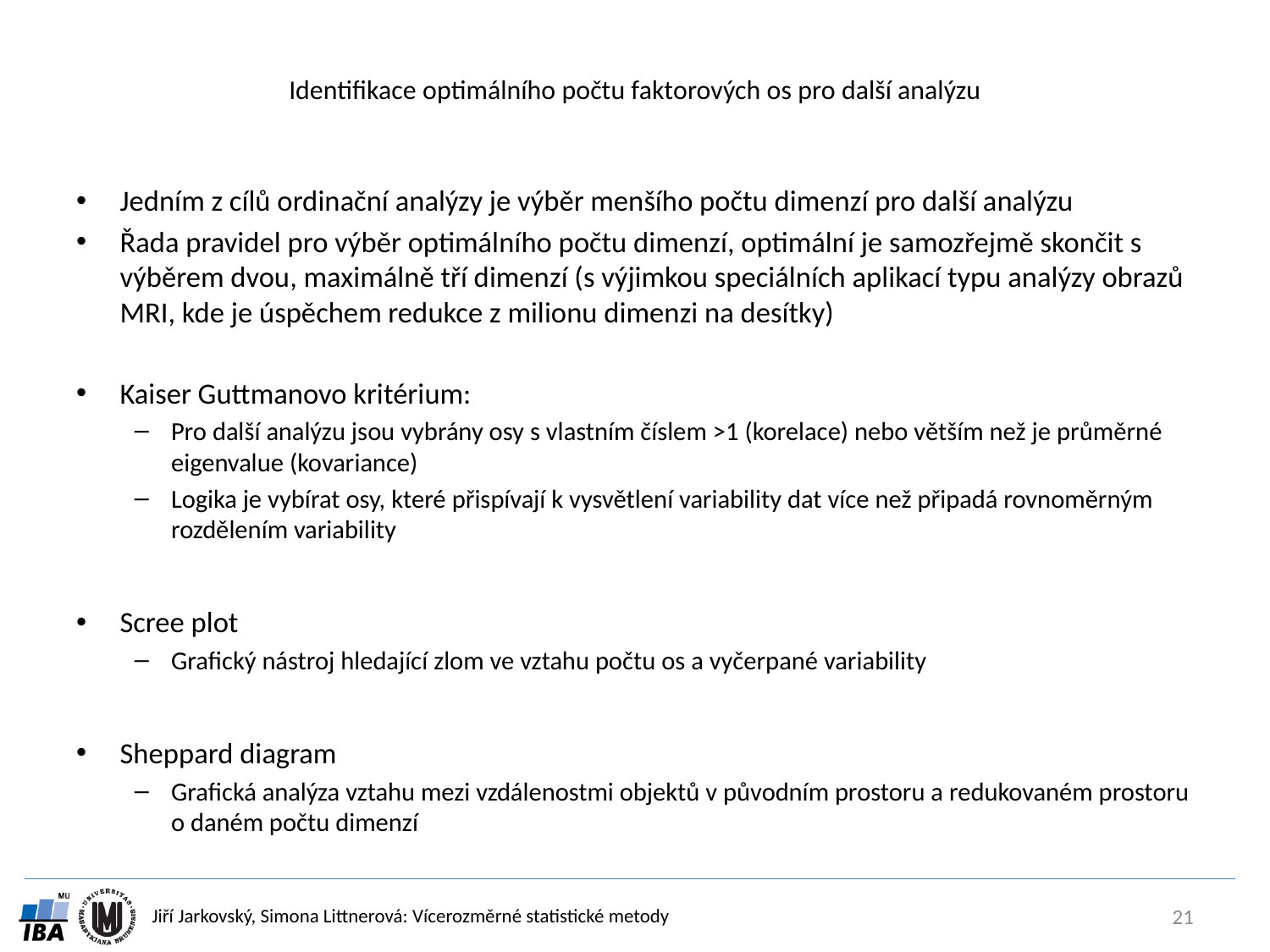

# Identifikace optimálního počtu faktorových os pro další analýzu
Jedním z cílů ordinační analýzy je výběr menšího počtu dimenzí pro další analýzu
Řada pravidel pro výběr optimálního počtu dimenzí, optimální je samozřejmě skončit s výběrem dvou, maximálně tří dimenzí (s výjimkou speciálních aplikací typu analýzy obrazů MRI, kde je úspěchem redukce z milionu dimenzi na desítky)

Kaiser Guttmanovo kritérium:
Pro další analýzu jsou vybrány osy s vlastním číslem >1 (korelace) nebo větším než je průměrné eigenvalue (kovariance)
Logika je vybírat osy, které přispívají k vysvětlení variability dat více než připadá rovnoměrným rozdělením variability

Scree plot
Grafický nástroj hledající zlom ve vztahu počtu os a vyčerpané variability

Sheppard diagram
Grafická analýza vztahu mezi vzdálenostmi objektů v původním prostoru a redukovaném prostoru o daném počtu dimenzí
21